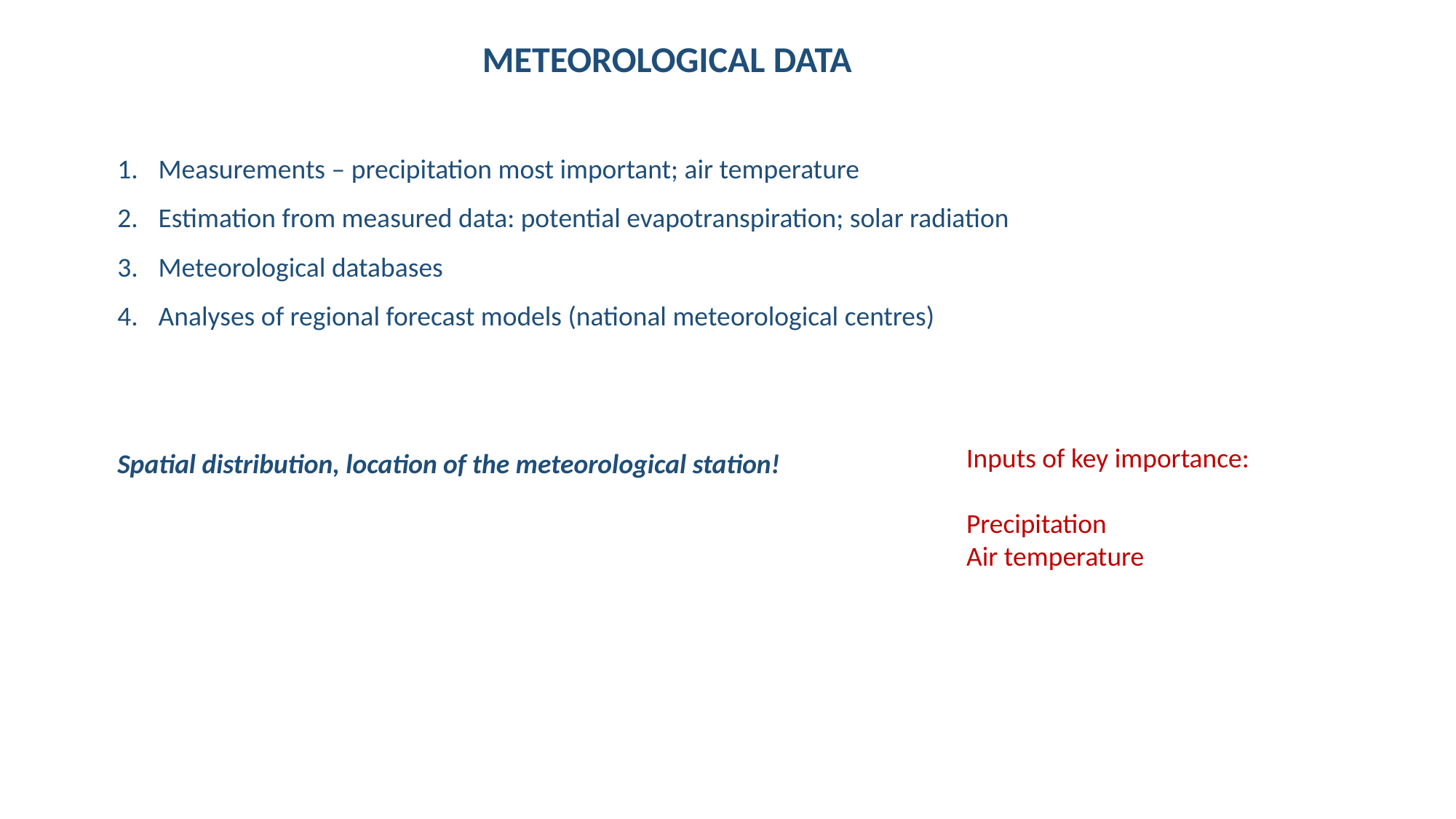

METEOROLOGICAL DATA
Measurements – precipitation most important; air temperature
Estimation from measured data: potential evapotranspiration; solar radiation
Meteorological databases
Analyses of regional forecast models (national meteorological centres)

Spatial distribution, location of the meteorological station!
Inputs of key importance:

Precipitation
Air temperature